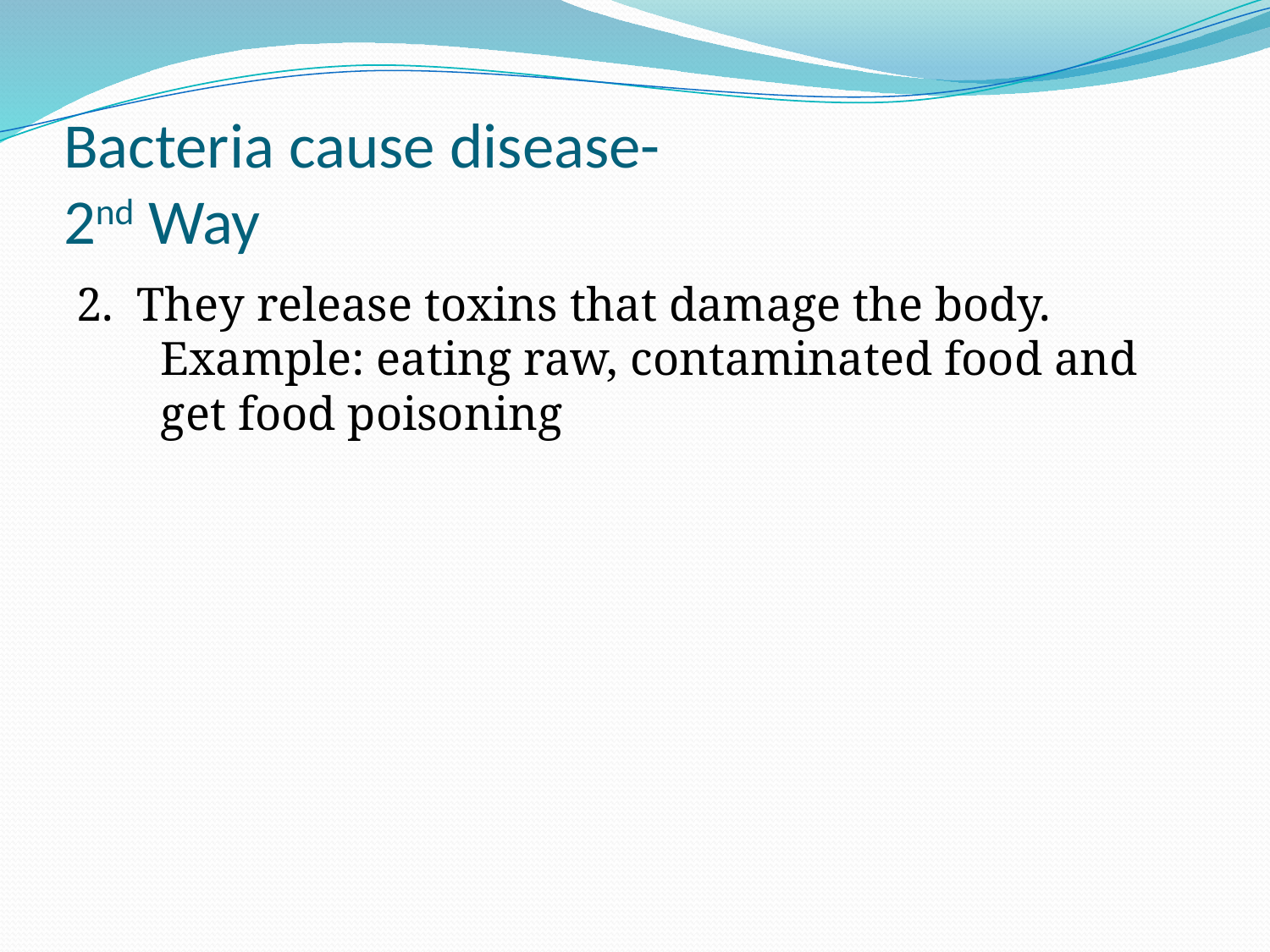

# Bacteria cause disease- 2nd Way
2.  They release toxins that damage the body.  Example: eating raw, contaminated food and get food poisoning